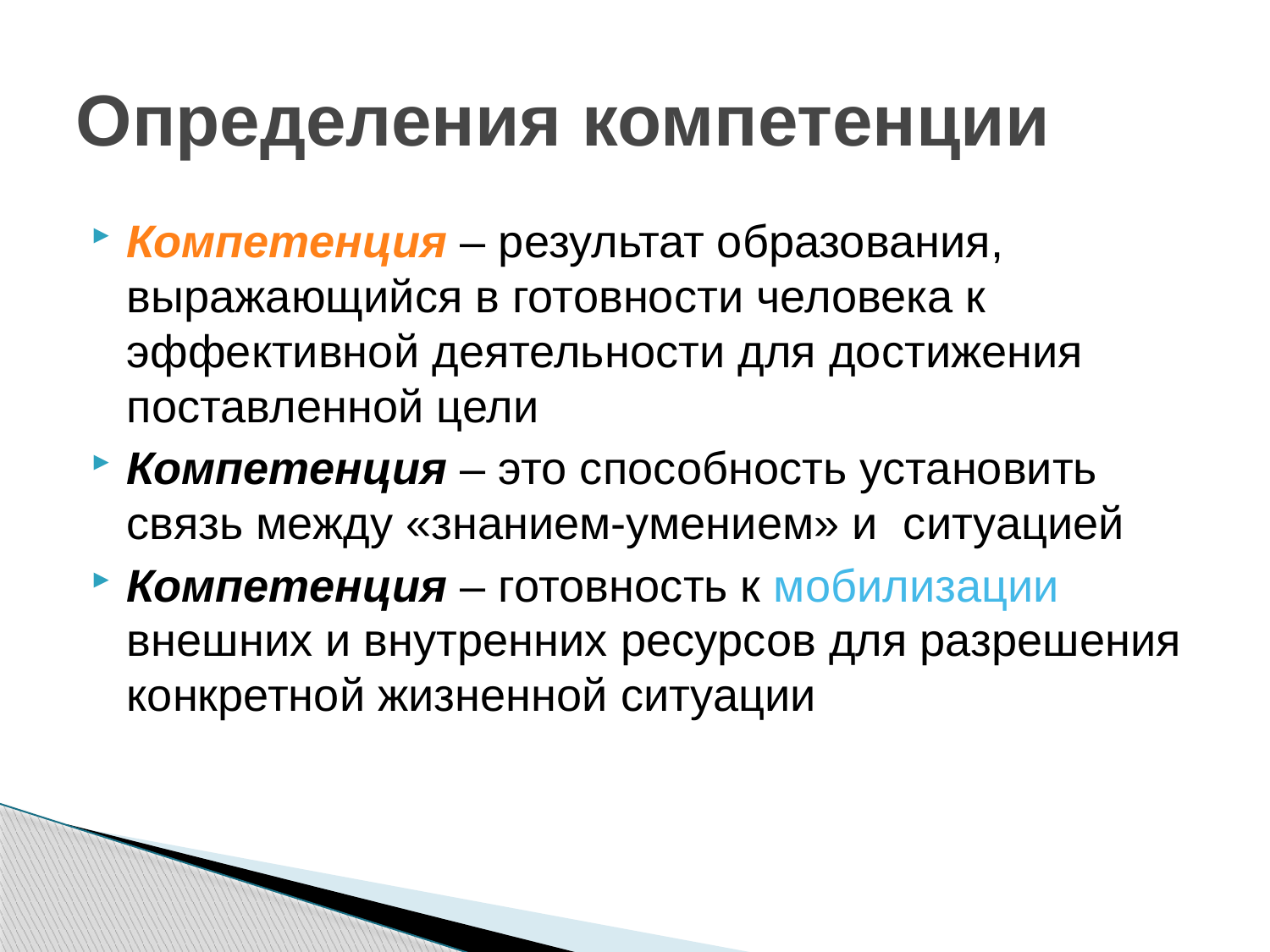

# Определения компетенции
Компетенция – результат образования, выражающийся в готовности человека к эффективной деятельности для достижения поставленной цели
Компетенция – это способность установить связь между «знанием-умением» и  ситуацией
Компетенция – готовность к мобилизации внешних и внутренних ресурсов для разрешения конкретной жизненной ситуации